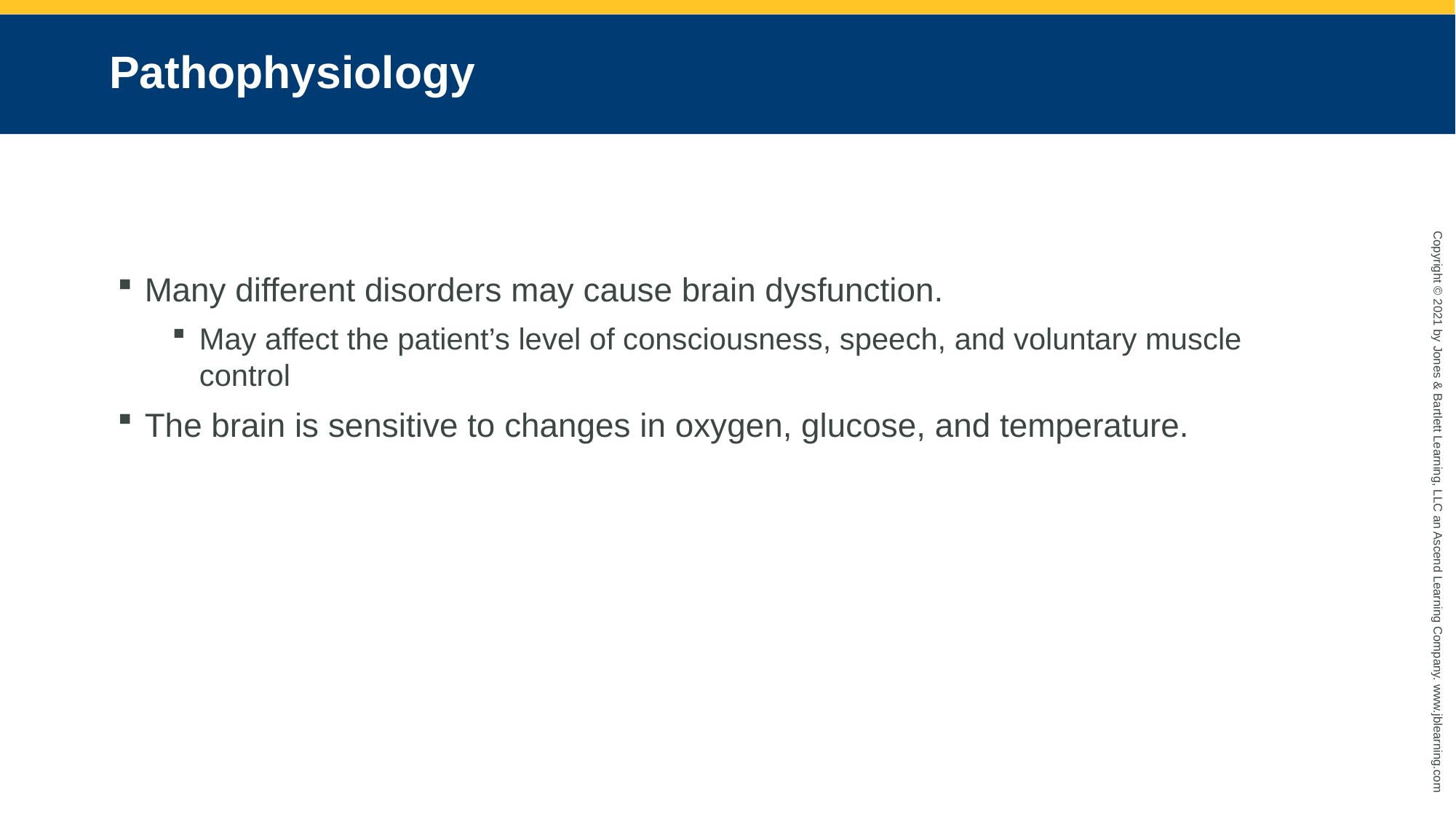

# Pathophysiology
Many different disorders may cause brain dysfunction.
May affect the patient’s level of consciousness, speech, and voluntary muscle control
The brain is sensitive to changes in oxygen, glucose, and temperature.